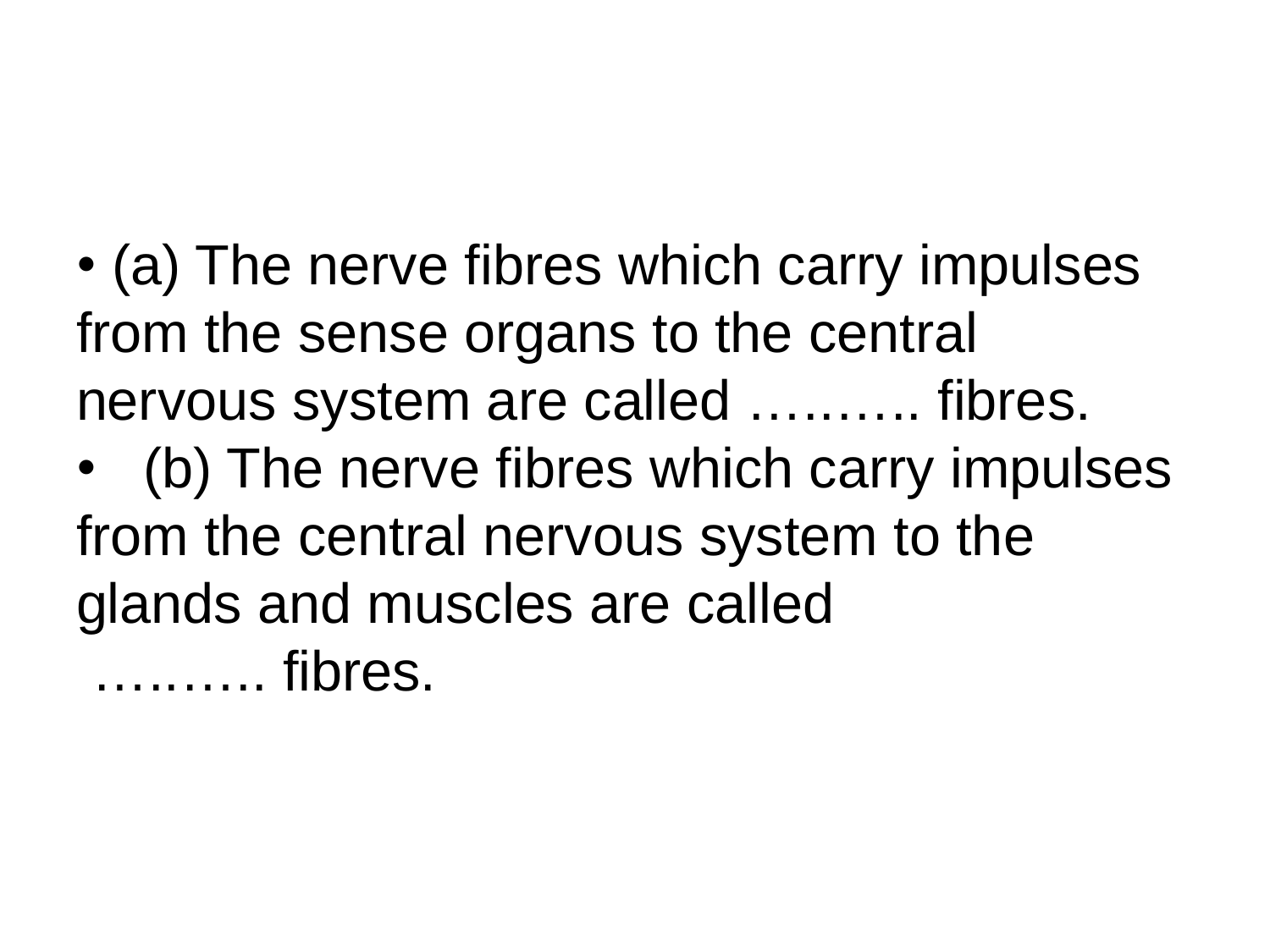

#
 (a) The nerve fibres which carry impulses from the sense organs to the central nervous system are called …..….. fibres.
   (b) The nerve fibres which carry impulses from the central nervous system to the glands and muscles are called
 …..….. fibres.